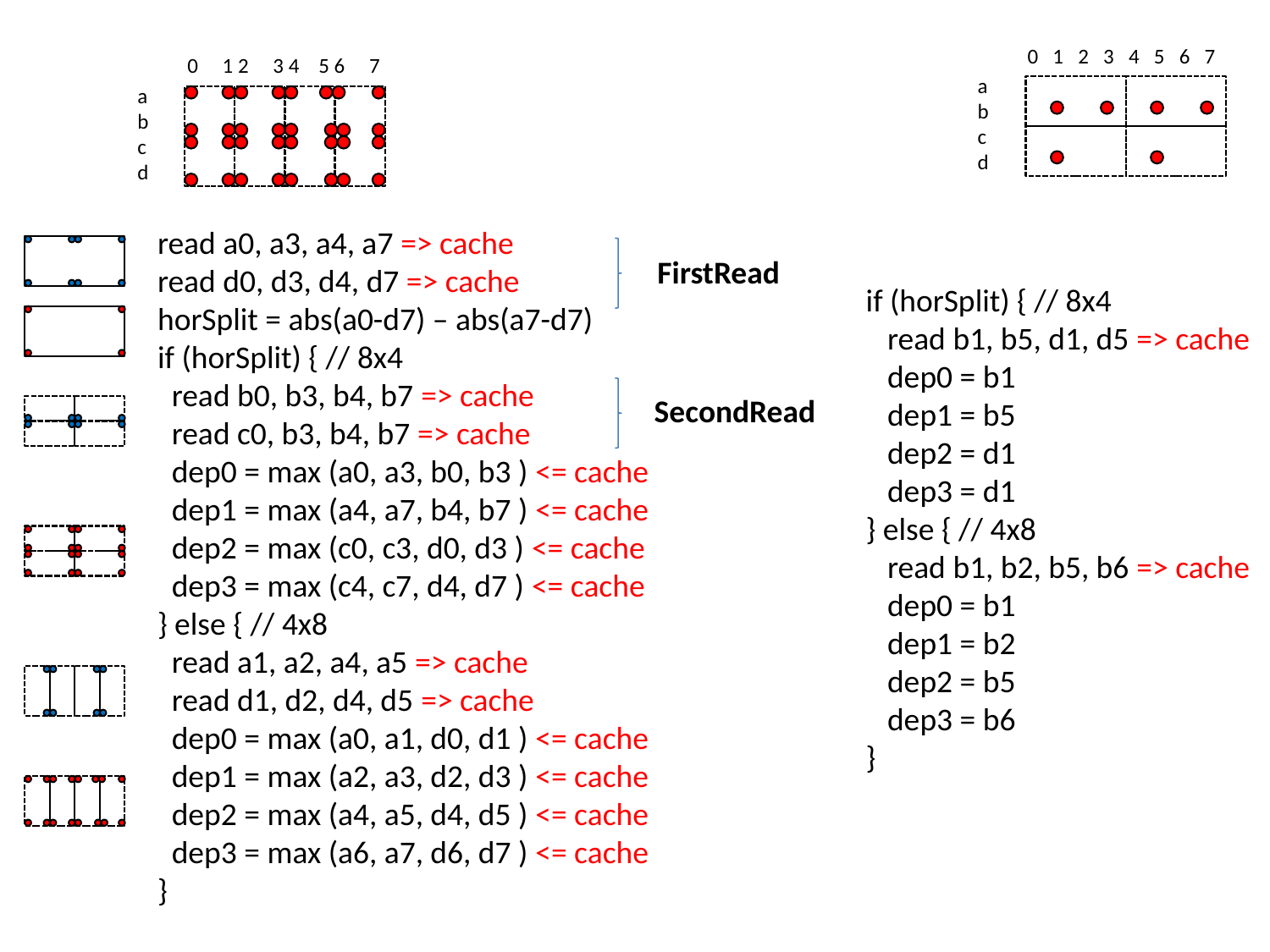

0   1   2   3   4   5   6   7
0     1 2     3 4    5 6     7
a
b
c
d

a
b
c
d

read a0, a3, a4, a7 => cache
read d0, d3, d4, d7 => cache
horSplit = abs(a0-d7) – abs(a7-d7)
if (horSplit) { // 8x4
  read b0, b3, b4, b7 => cache
  read c0, b3, b4, b7 => cache
  dep0 = max (a0, a3, b0, b3 ) <= cache
  dep1 = max (a4, a7, b4, b7 ) <= cache
  dep2 = max (c0, c3, d0, d3 ) <= cache
  dep3 = max (c4, c7, d4, d7 ) <= cache
} else { // 4x8
  read a1, a2, a4, a5 => cache
  read d1, d2, d4, d5 => cache
  dep0 = max (a0, a1, d0, d1 ) <= cache
  dep1 = max (a2, a3, d2, d3 ) <= cache
  dep2 = max (a4, a5, d4, d5 ) <= cache
  dep3 = max (a6, a7, d6, d7 ) <= cache
}

FirstRead
if (horSplit) { // 8x4
   read b1, b5, d1, d5 => cache
   dep0 = b1
   dep1 = b5
   dep2 = d1
   dep3 = d1
} else { // 4x8
   read b1, b2, b5, b6 => cache
   dep0 = b1
   dep1 = b2
   dep2 = b5
   dep3 = b6
}

SecondRead